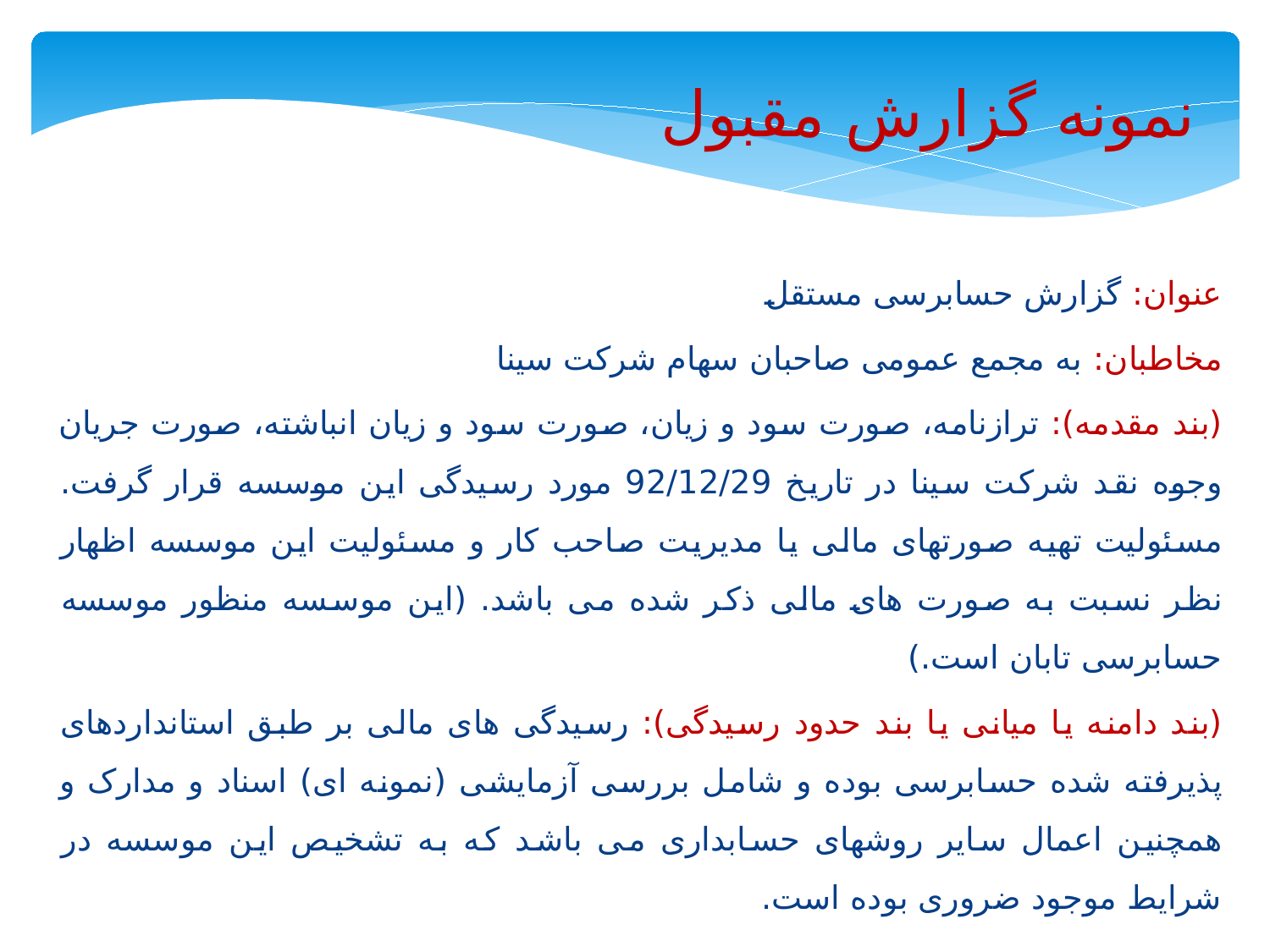

نمونه گزارش مقبول
عنوان: گزارش حسابرسی مستقل
مخاطبان: به مجمع عمومی صاحبان سهام شرکت سینا
(بند مقدمه): ترازنامه، صورت سود و زیان، صورت سود و زیان انباشته، صورت جریان وجوه نقد شرکت سینا در تاریخ 92/12/29 مورد رسیدگی این موسسه قرار گرفت. مسئولیت تهیه صورتهای مالی یا مدیریت صاحب کار و مسئولیت این موسسه اظهار نظر نسبت به صورت های مالی ذکر شده می باشد. (این موسسه منظور موسسه حسابرسی تابان است.)
(بند دامنه یا میانی یا بند حدود رسیدگی): رسیدگی های مالی بر طبق استانداردهای پذیرفته شده حسابرسی بوده و شامل بررسی آزمایشی (نمونه ای) اسناد و مدارک و همچنین اعمال سایر روشهای حسابداری می باشد که به تشخیص این موسسه در شرایط موجود ضروری بوده است.